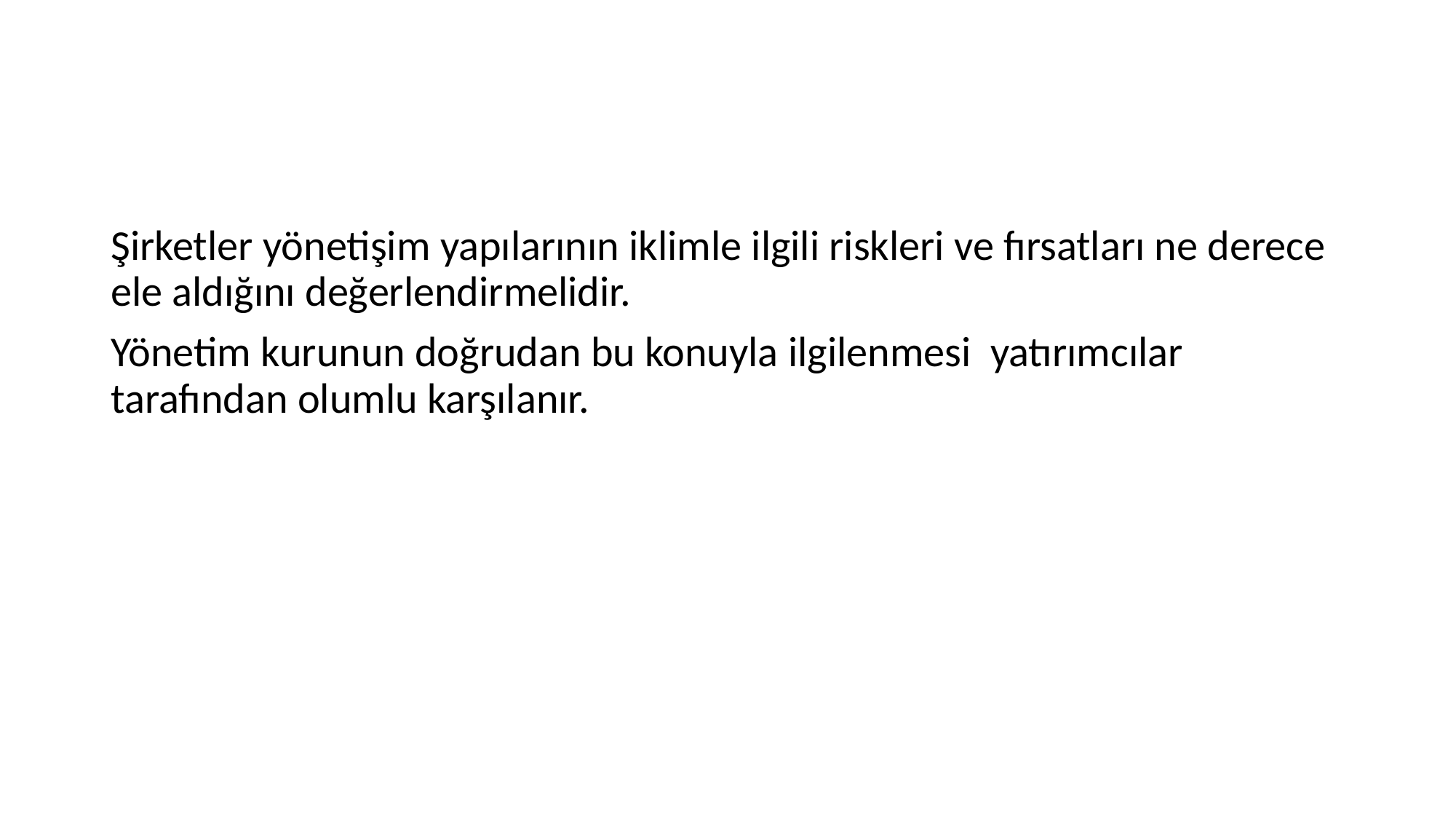

#
Şirketler yönetişim yapılarının iklimle ilgili riskleri ve fırsatları ne derece ele aldığını değerlendirmelidir.
Yönetim kurunun doğrudan bu konuyla ilgilenmesi  yatırımcılar tarafından olumlu karşılanır.